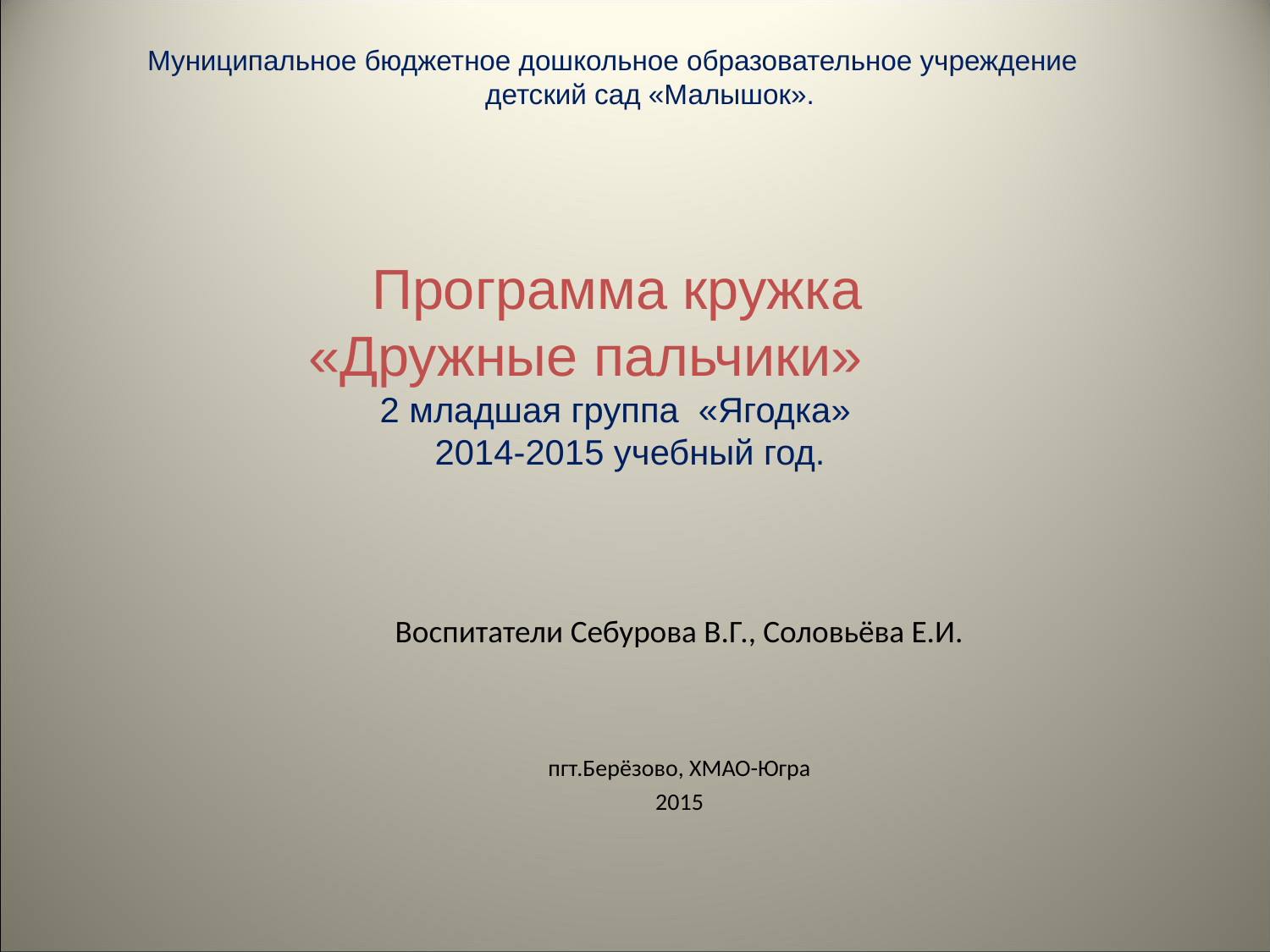

Муниципальное бюджетное дошкольное образовательное учреждение
детский сад «Малышок».

Программа кружка
«Дружные пальчики»
   2 младшая группа  «Ягодка»
 2014-2015 учебный год.
Воспитатели Себурова В.Г., Соловьёва Е.И.

пгт.Берёзово, ХМАО-Югра
2015